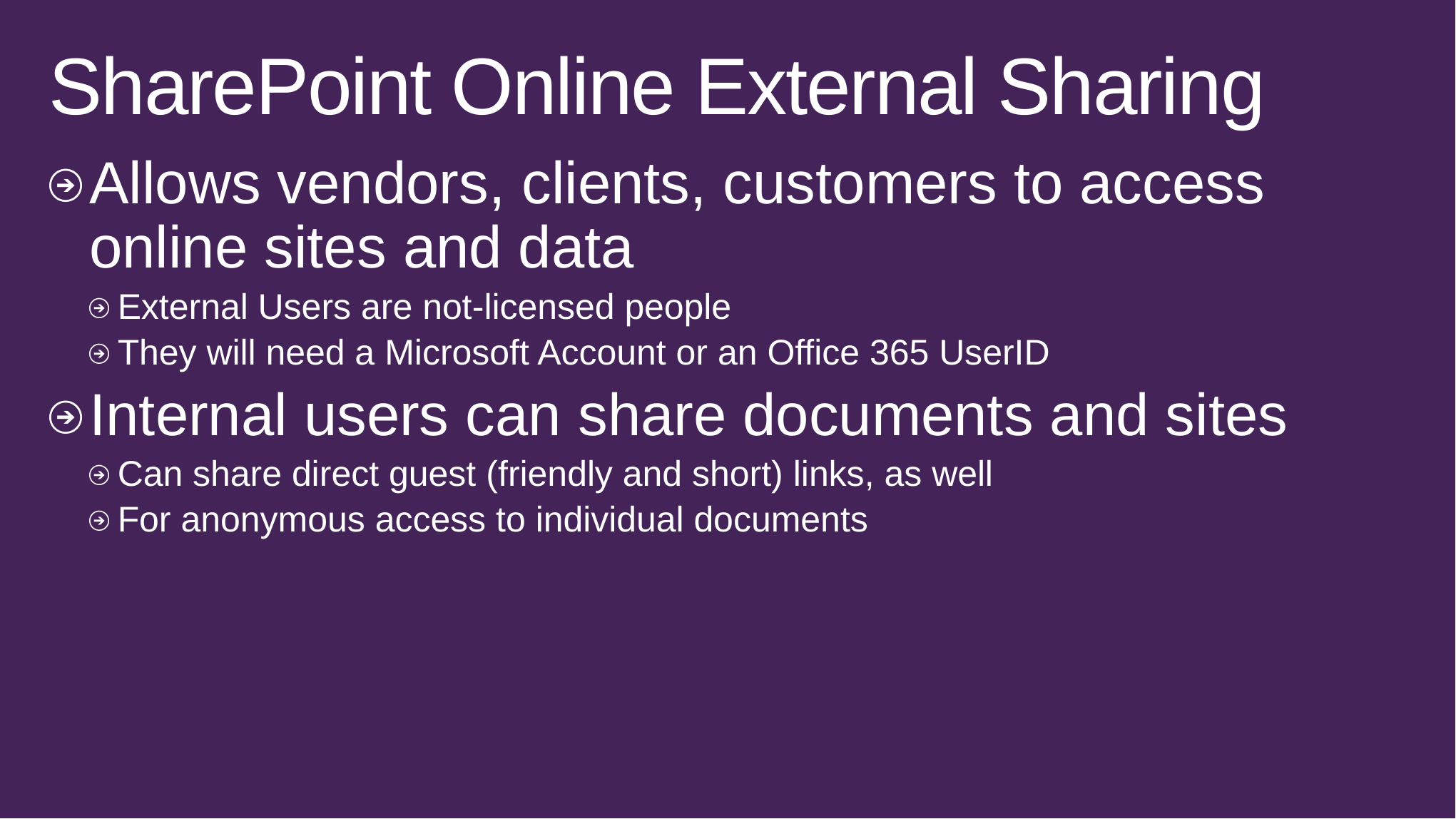

# SharePoint Online External Sharing
Allows vendors, clients, customers to access online sites and data
External Users are not-licensed people
They will need a Microsoft Account or an Office 365 UserID
Internal users can share documents and sites
Can share direct guest (friendly and short) links, as well
For anonymous access to individual documents